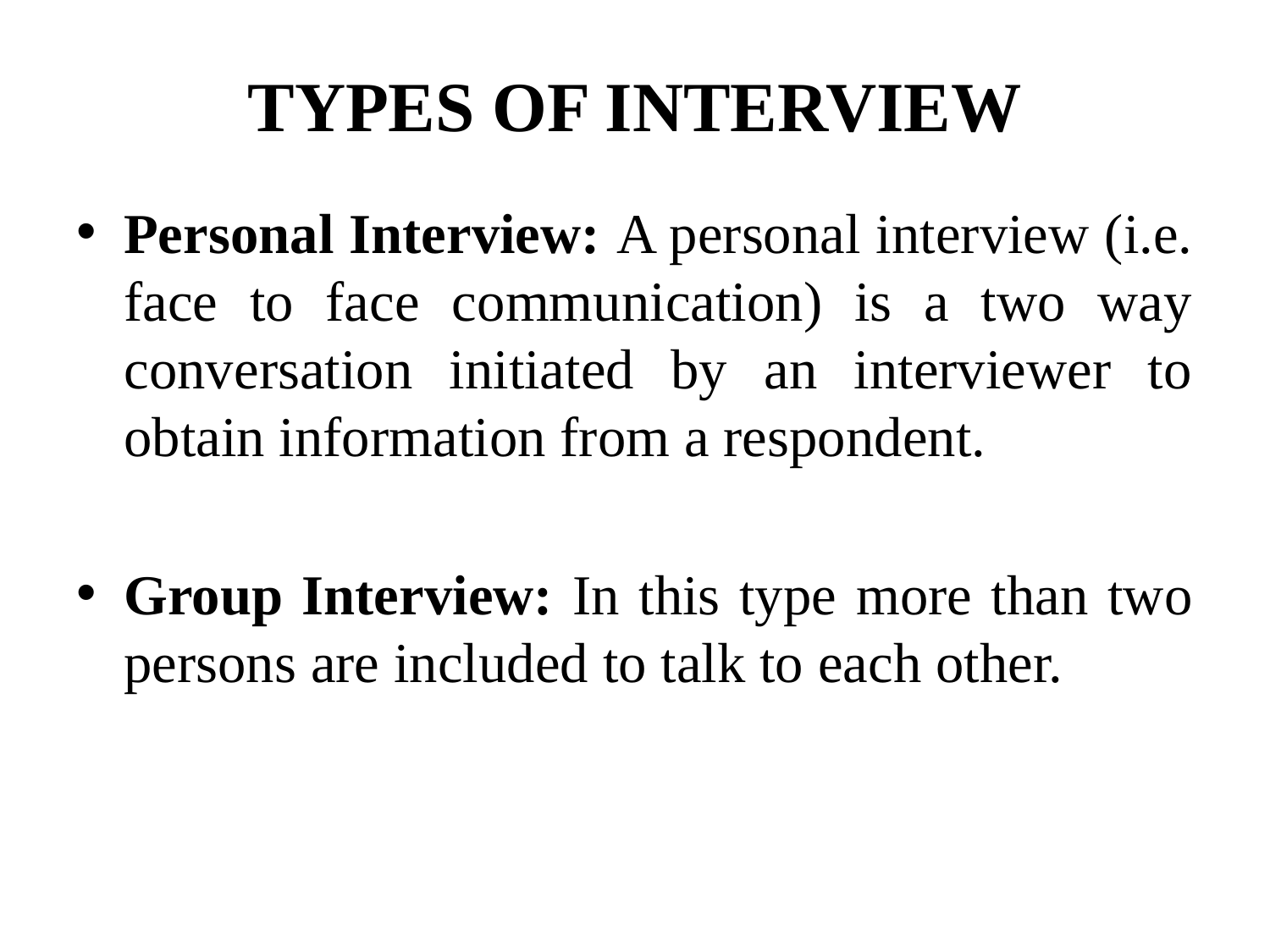

# TYPES OF INTERVIEW
Personal Interview: A personal interview (i.e. face to face communication) is a two way conversation initiated by an interviewer to obtain information from a respondent.

Group Interview: In this type more than two persons are included to talk to each other.